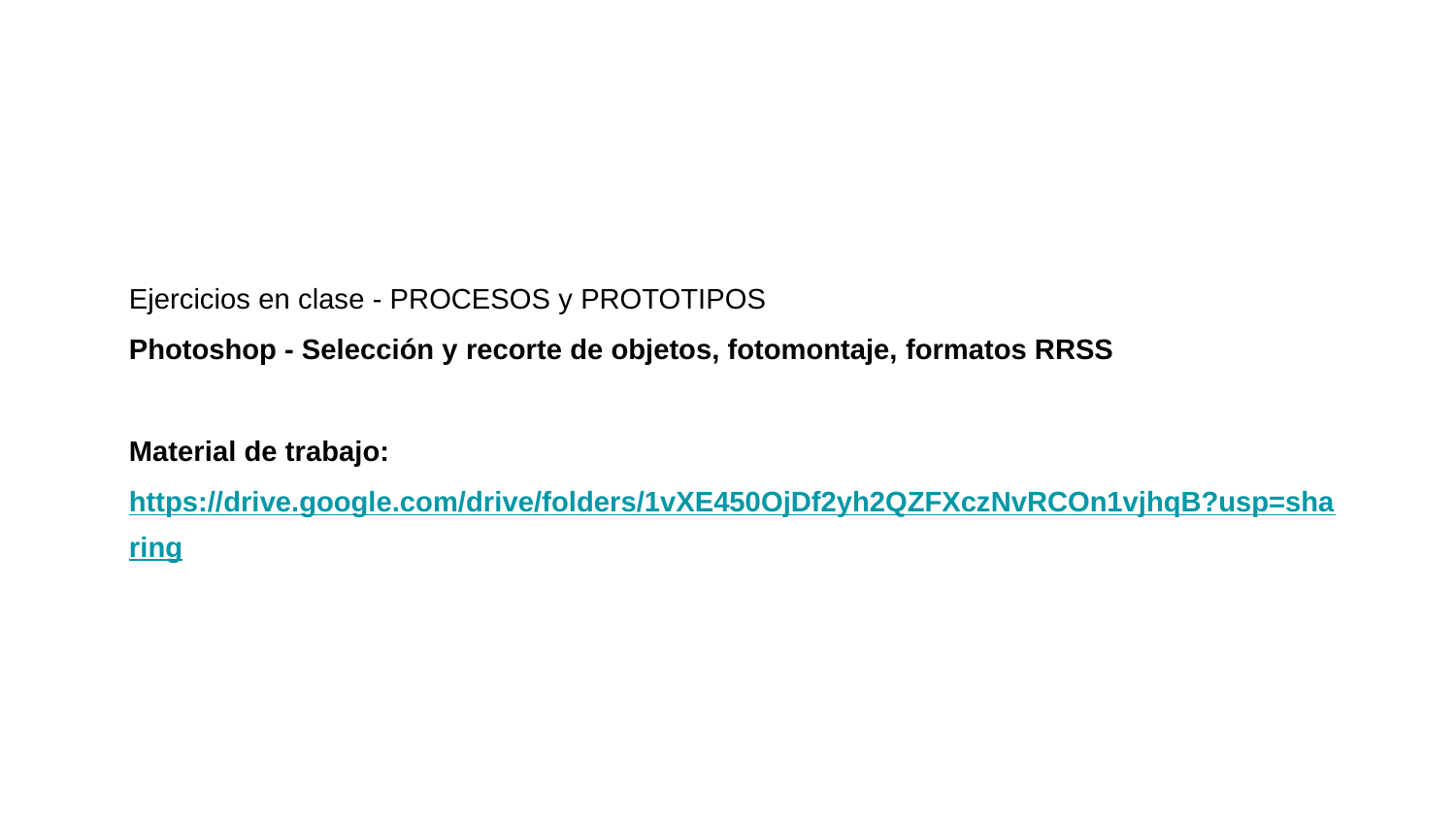

Ejercicios en clase - PROCESOS y PROTOTIPOS
Photoshop - Selección y recorte de objetos, fotomontaje, formatos RRSS

Material de trabajo: https://drive.google.com/drive/folders/1vXE450OjDf2yh2QZFXczNvRCOn1vjhqB?usp=sharing